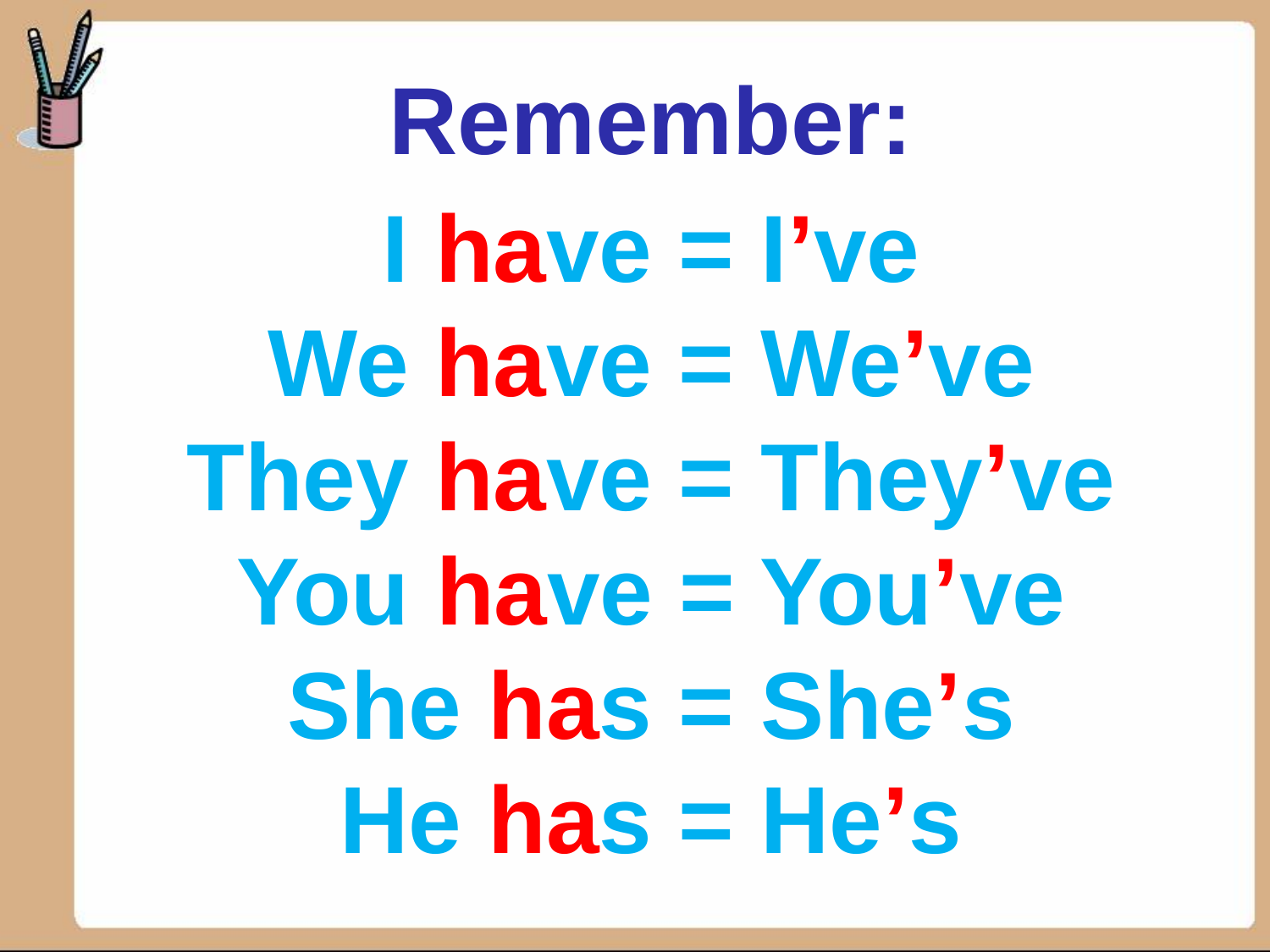

Remember:
I have = I’ve
We have = We’ve
They have = They’ve
You have = You’ve
She has = She’s
He has = He’s